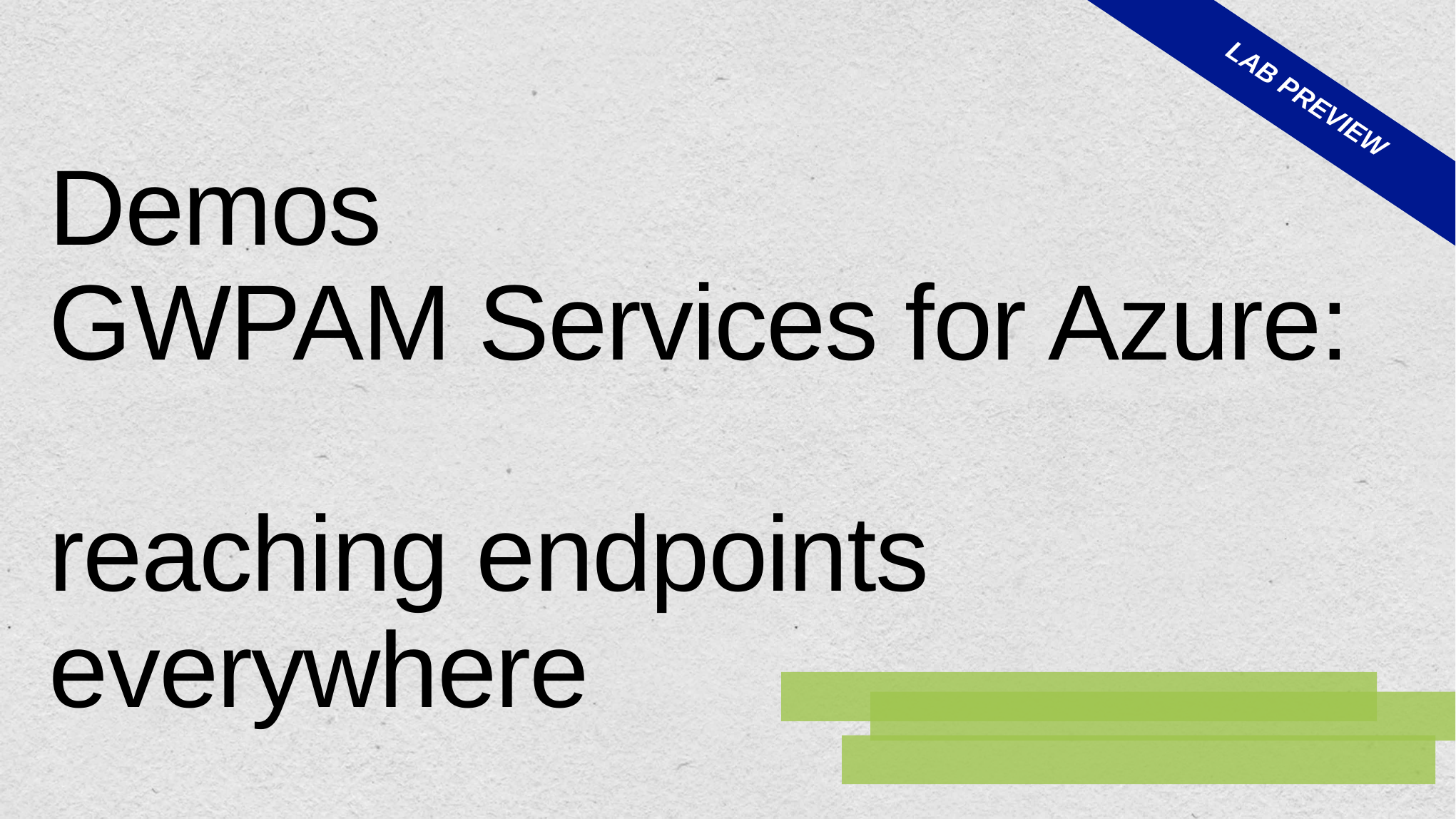

LAB PREVIEW
# Demos GWPAM Services for Azure: reaching endpoints everywhere